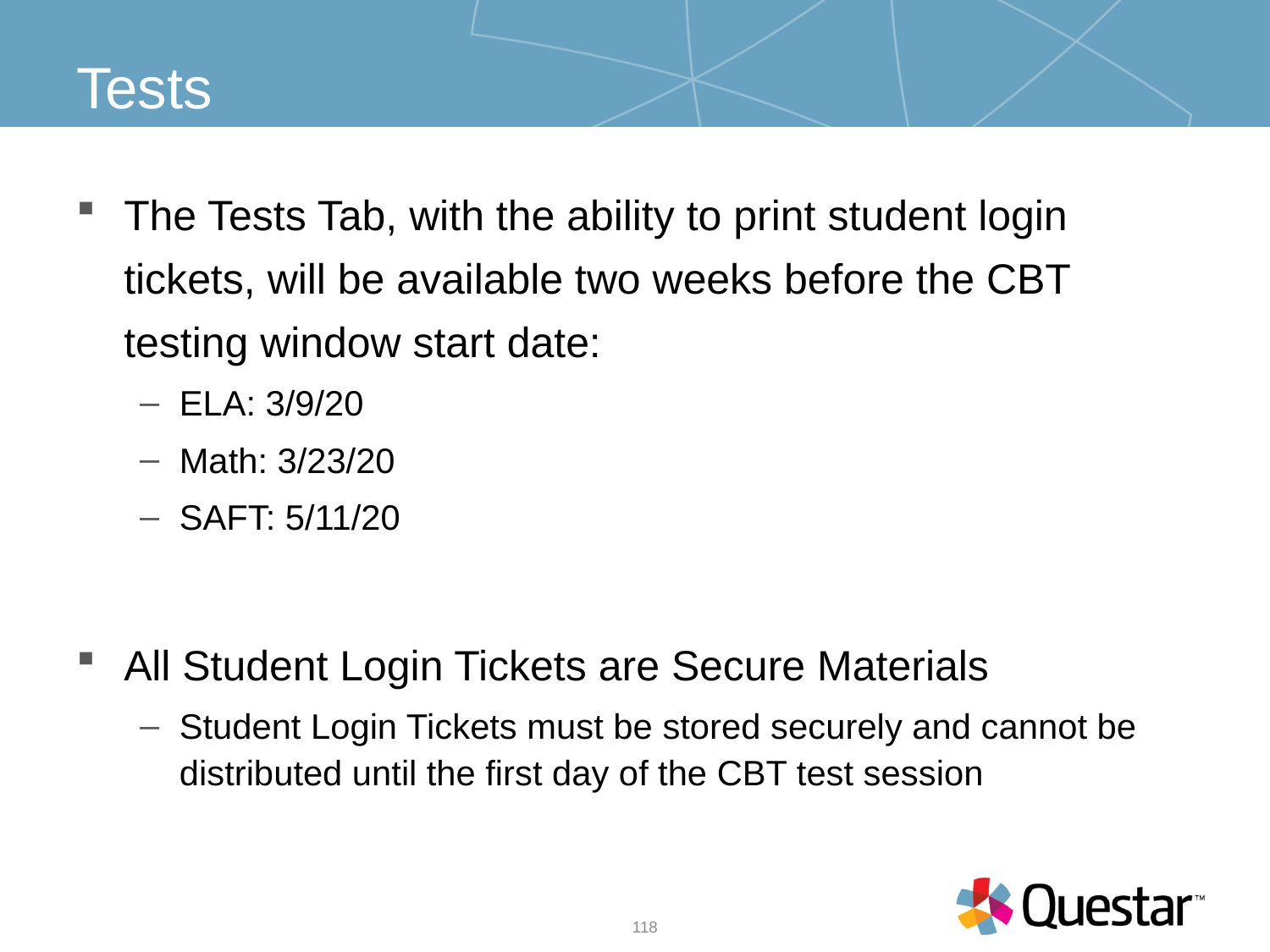

# Tests
The Tests Tab, with the ability to print student login tickets, will be available two weeks before the CBT testing window start date:
ELA: 3/9/20
Math: 3/23/20
SAFT: 5/11/20

All Student Login Tickets are Secure Materials
Student Login Tickets must be stored securely and cannot be distributed until the first day of the CBT test session
118